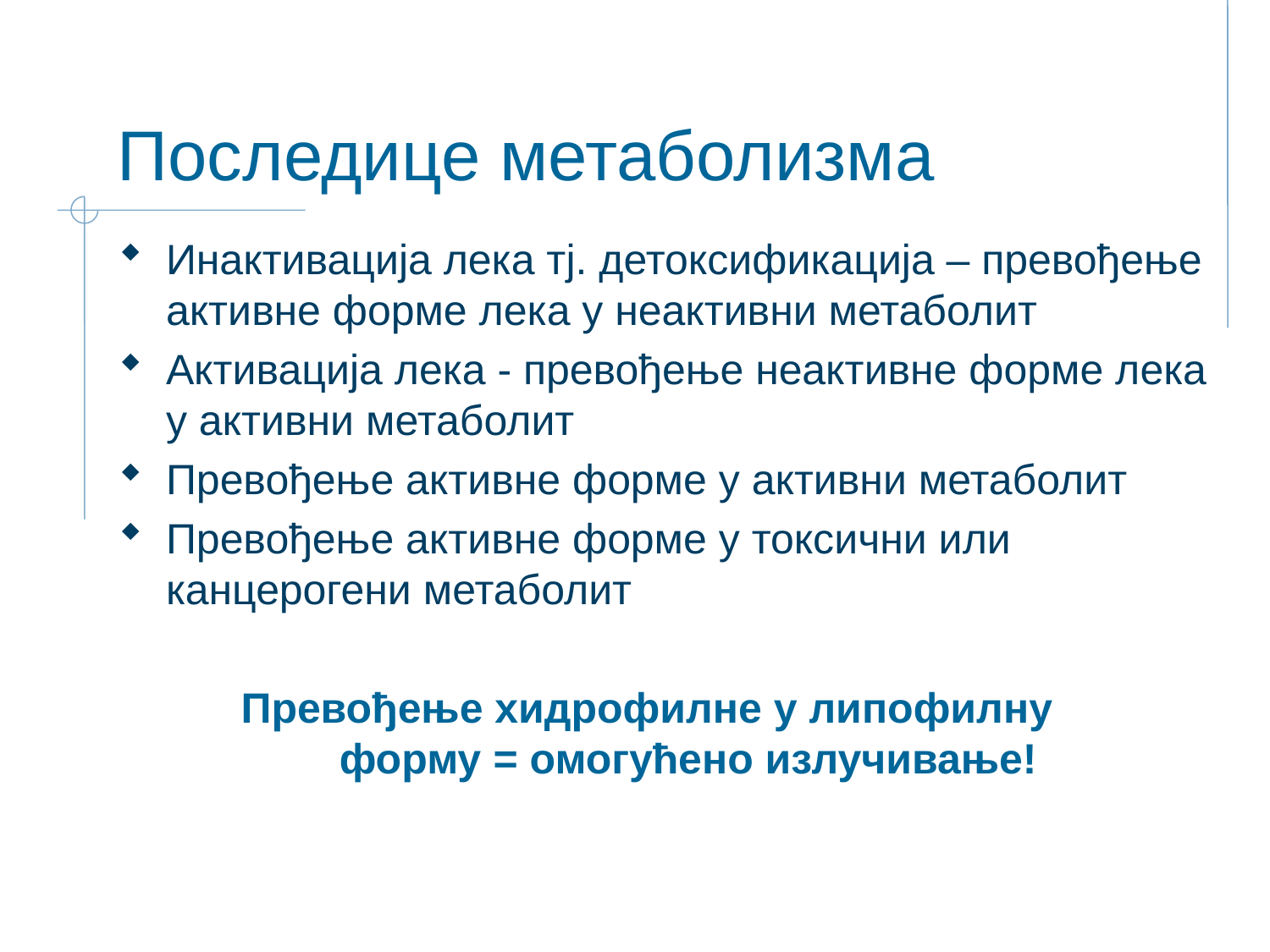

# Последице метаболизма
Инактивација лека тј. детоксификација – превођење активне форме лека у неактивни метаболит
Активација лека - превођење неактивне форме лека у активни метаболит
Превођење активне форме у активни метаболит
Превођење активне форме у токсични или канцерогени метаболит

	Превођење хидрофилне у липофилну         форму = омогућено излучивање!